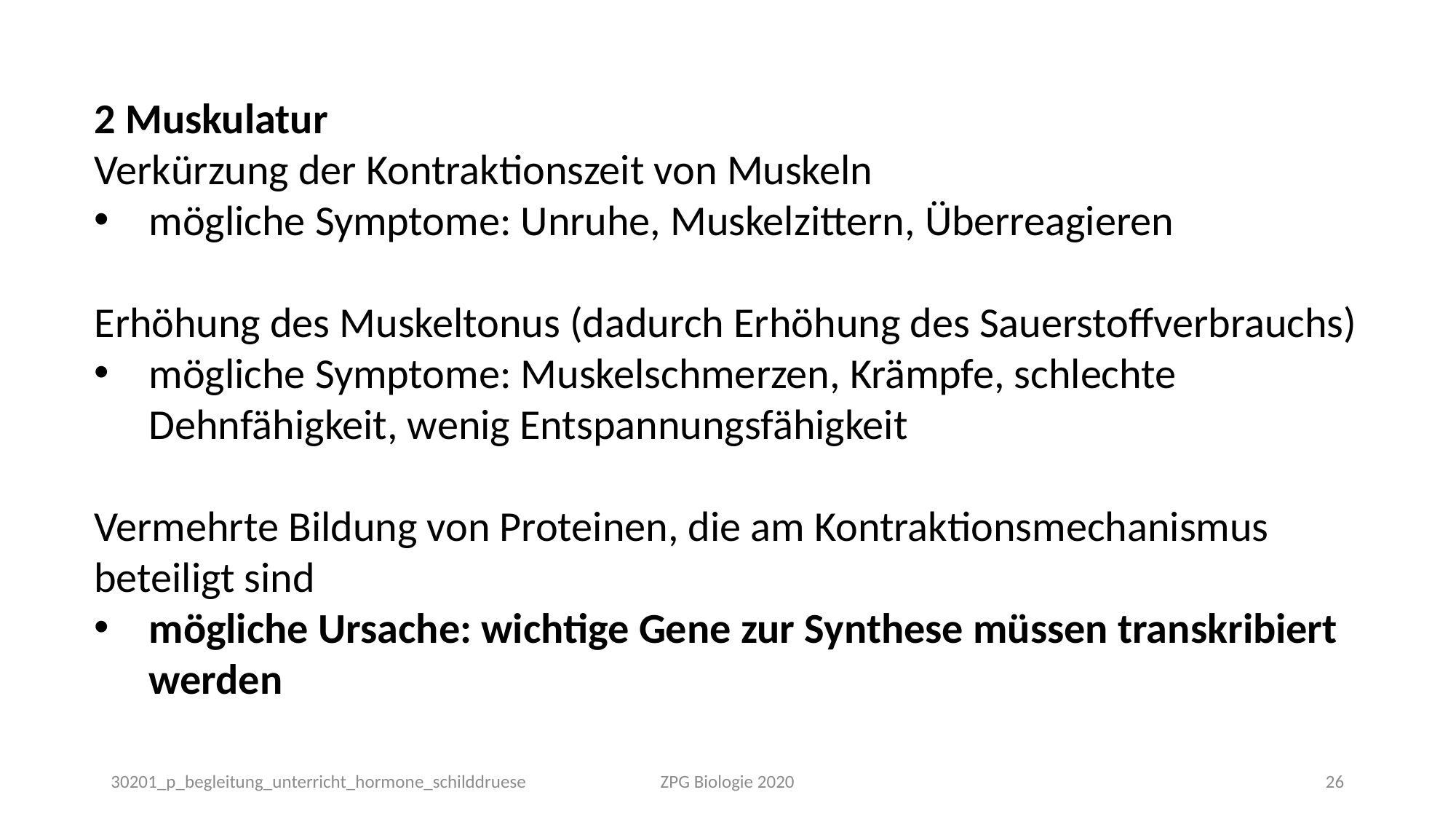

2 Muskulatur
Verkürzung der Kontraktionszeit von Muskeln
mögliche Symptome: Unruhe, Muskelzittern, Überreagieren

Erhöhung des Muskeltonus (dadurch Erhöhung des Sauerstoffverbrauchs)
mögliche Symptome: Muskelschmerzen, Krämpfe, schlechte Dehnfähigkeit, wenig Entspannungsfähigkeit

Vermehrte Bildung von Proteinen, die am Kontraktionsmechanismus beteiligt sind
mögliche Ursache: wichtige Gene zur Synthese müssen transkribiert werden

30201_p_begleitung_unterricht_hormone_schilddruese
ZPG Biologie 2020
26